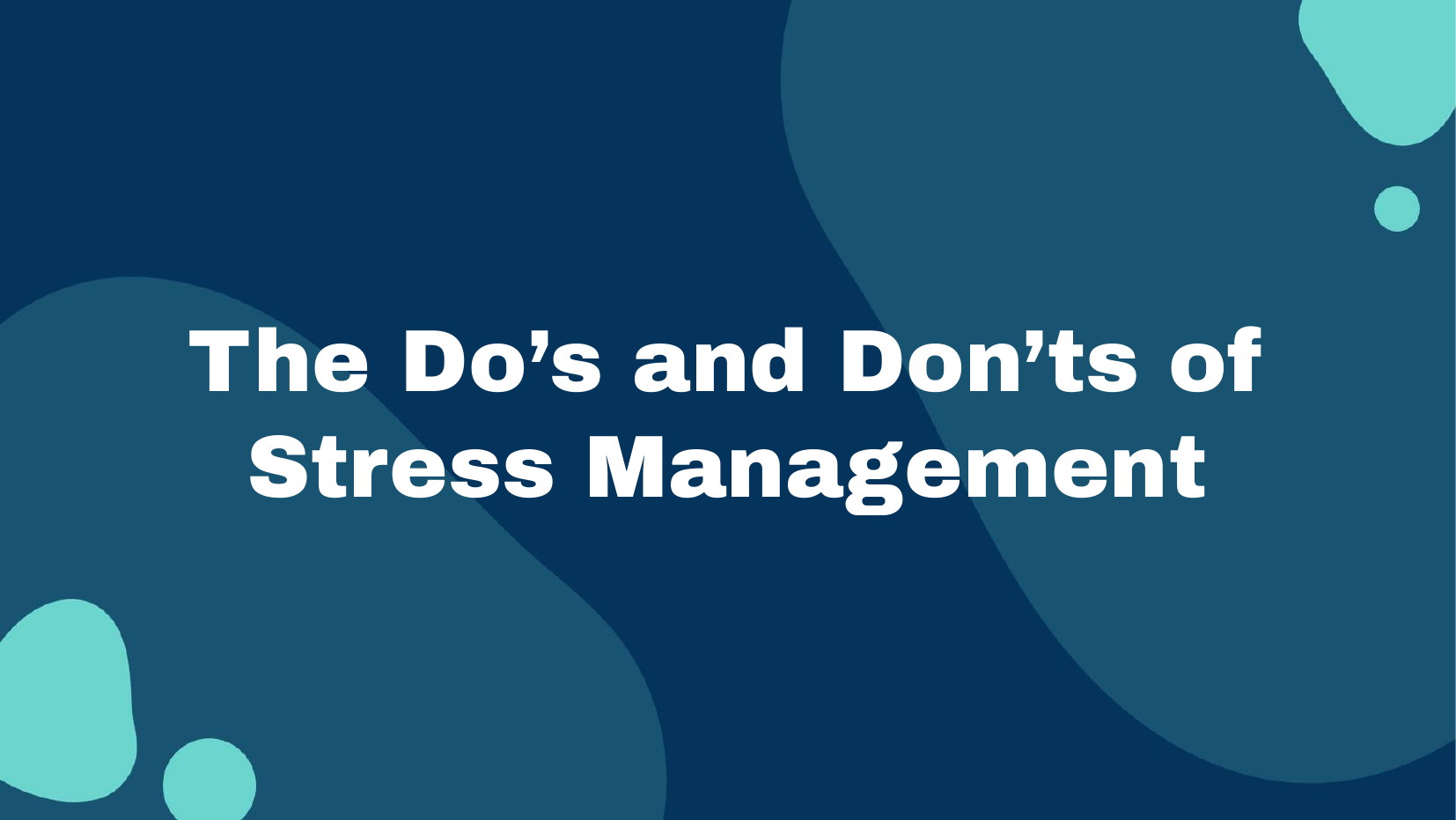

The Do’s and Don’ts of Stress Management